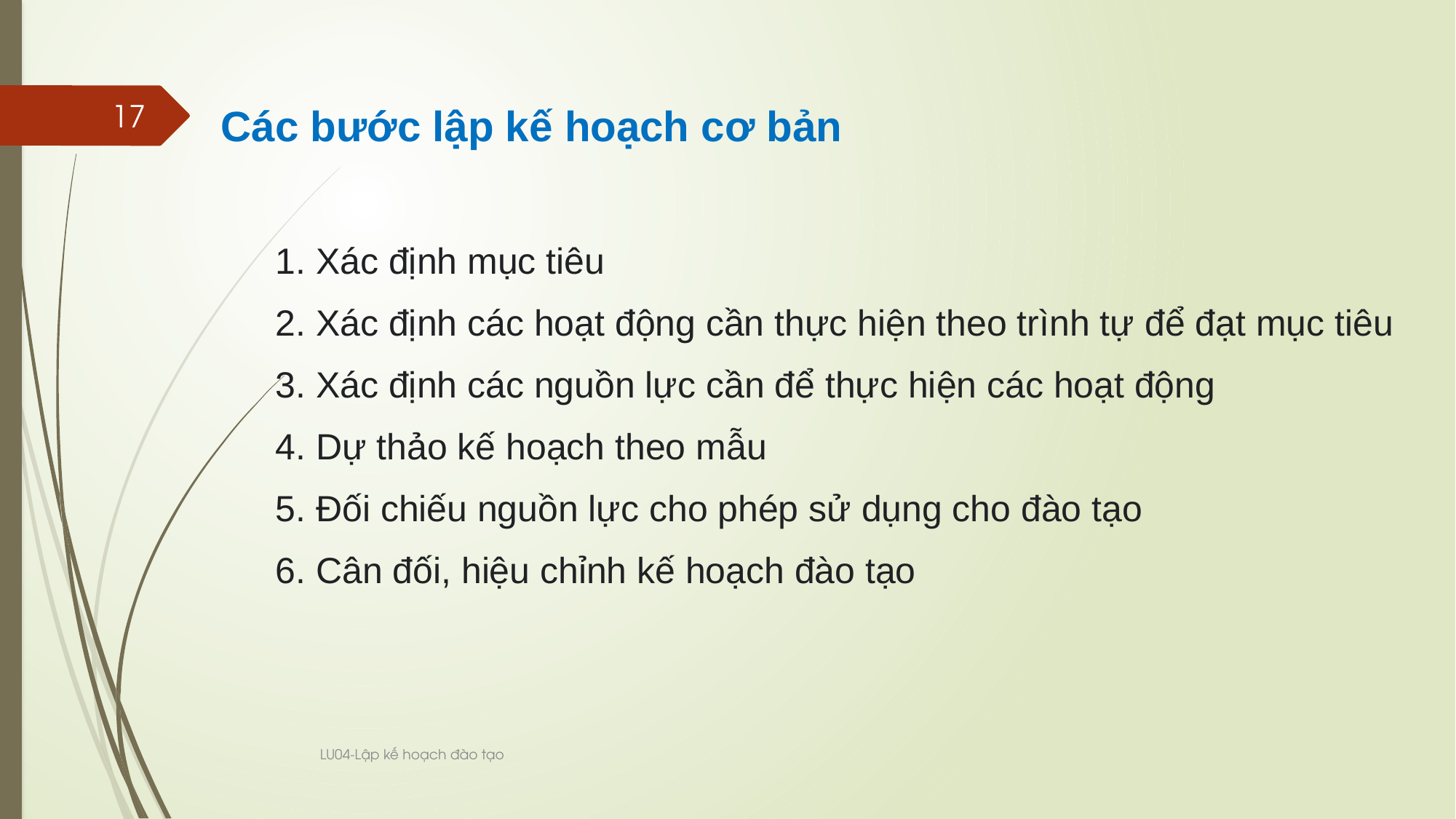

17
Các bước lập kế hoạch cơ bản

1. Xác định mục tiêu
2. Xác định các hoạt động cần thực hiện theo trình tự để đạt mục tiêu
3. Xác định các nguồn lực cần để thực hiện các hoạt động
4. Dự thảo kế hoạch theo mẫu
5. Đối chiếu nguồn lực cho phép sử dụng cho đào tạo
6. Cân đối, hiệu chỉnh kế hoạch đào tạo
LU04-Lập kế hoạch đào tạo